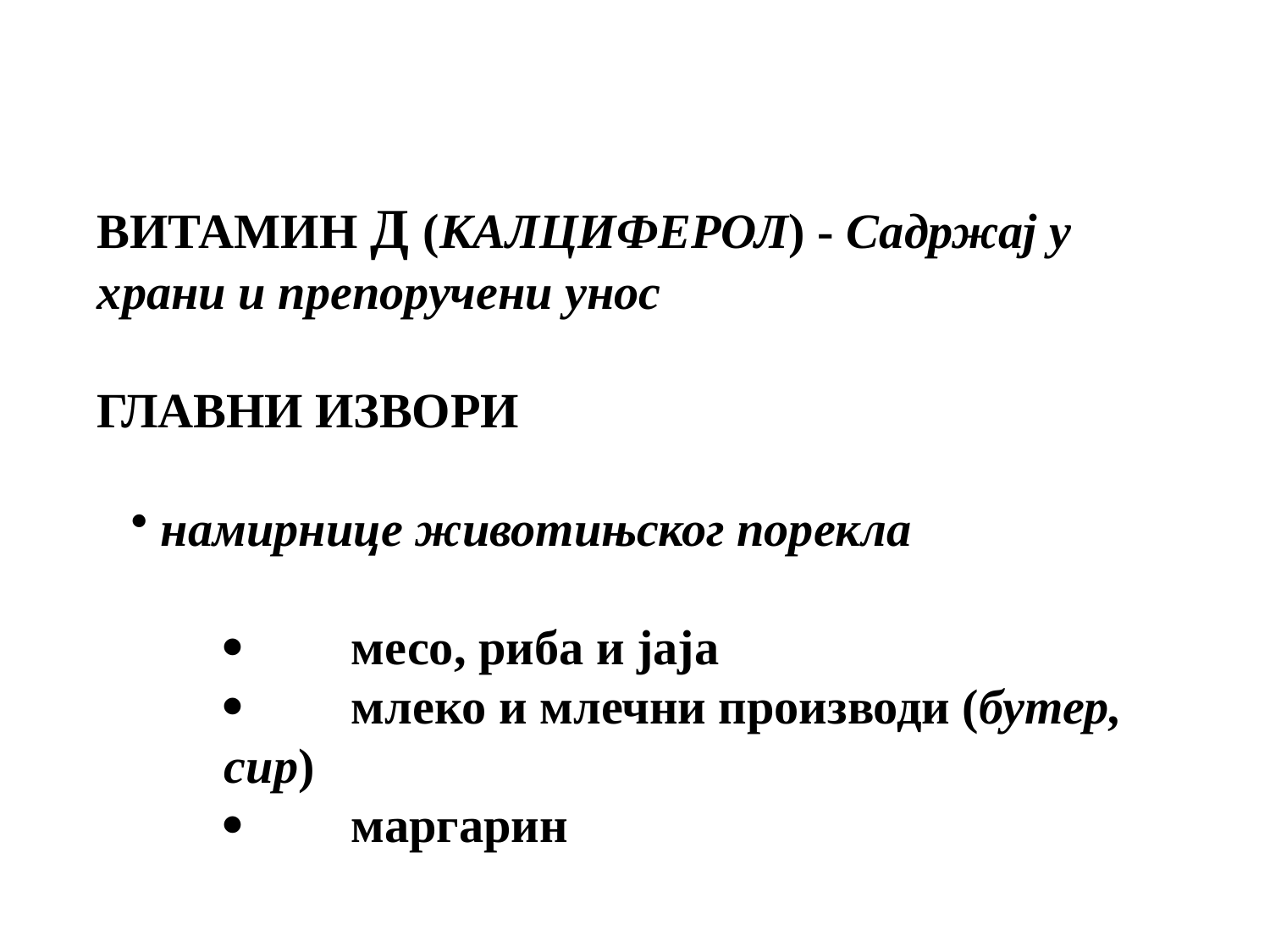

ВИТАМИН Д (КАЛЦИФЕРОЛ) - Садржај у храни и препоручени унос

ГЛАВНИ ИЗВОРИ

намирнице животињског порекла

•	месо, риба и јаја
•	млеко и млечни производи (бутер, сир)
•	маргарин